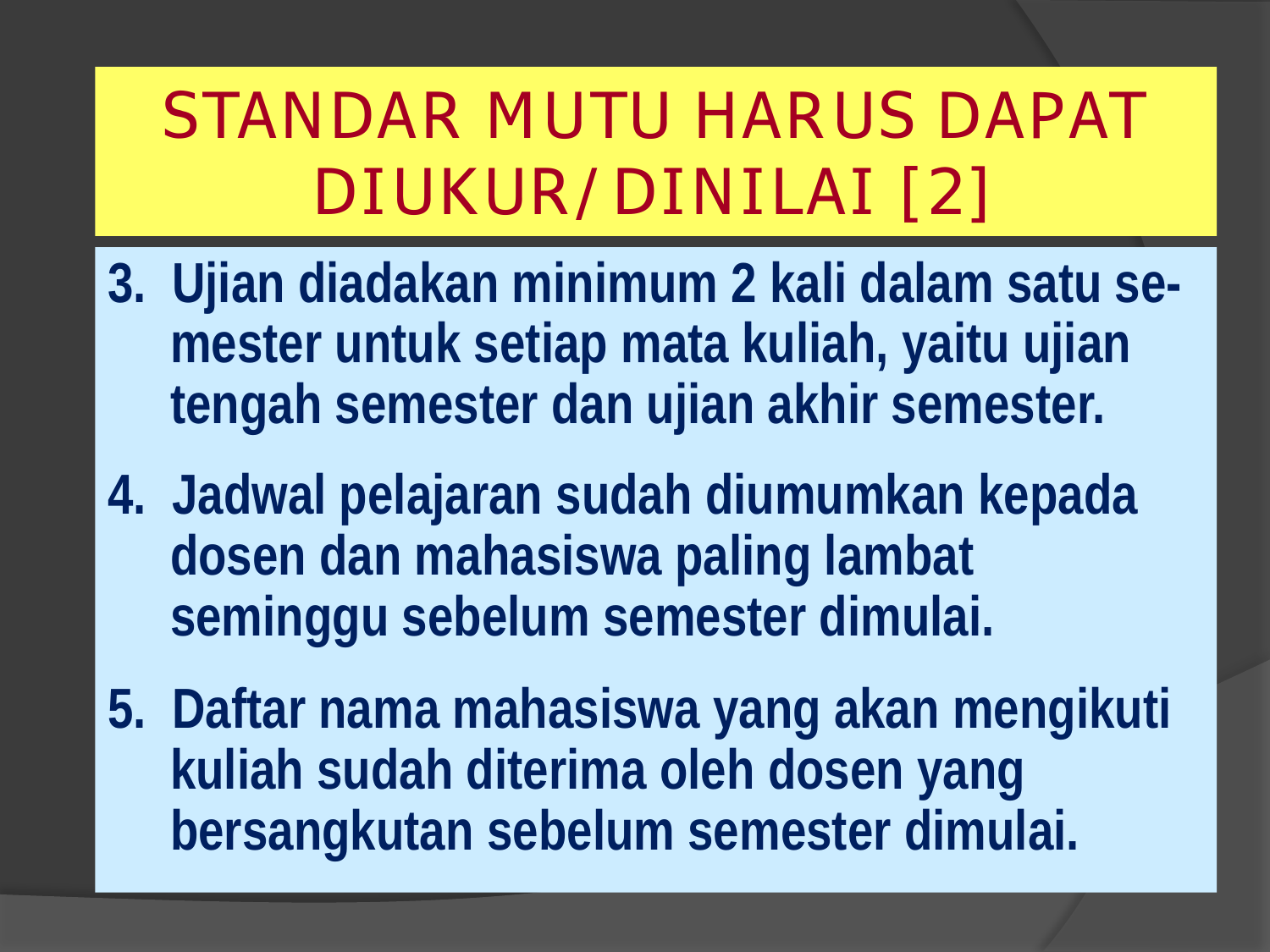

STANDAR MUTU HARUS DAPAT DIUKUR/DINILAI [2]
3.  Ujian diadakan minimum 2 kali dalam satu se-mester untuk setiap mata kuliah, yaitu ujian tengah semester dan ujian akhir semester.

4.  Jadwal pelajaran sudah diumumkan kepada dosen dan mahasiswa paling lambat seminggu sebelum semester dimulai.

5.  Daftar nama mahasiswa yang akan mengikuti kuliah sudah diterima oleh dosen yang bersangkutan sebelum semester dimulai.